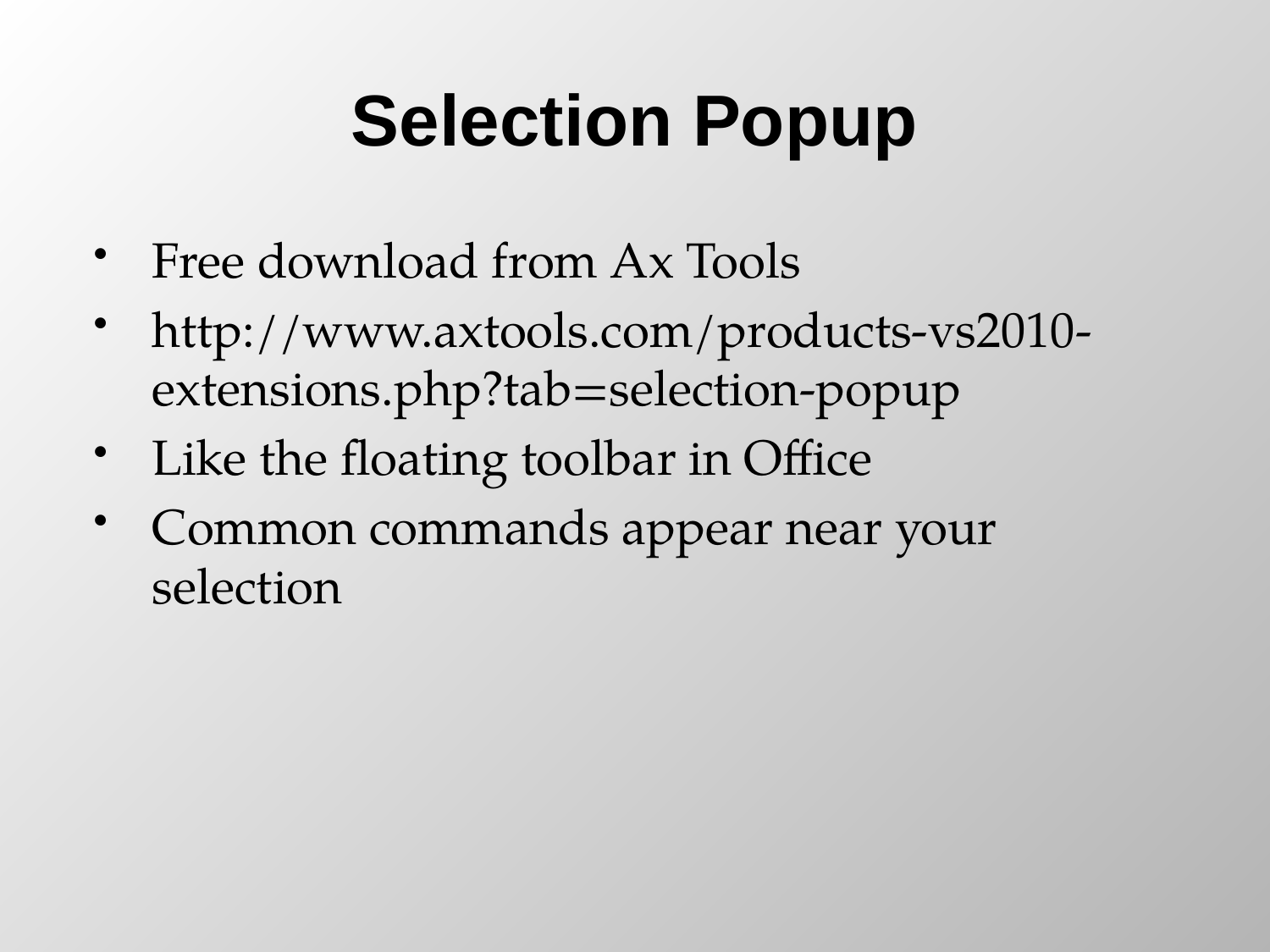

# Selection Popup
Free download from Ax Tools
http://www.axtools.com/products-vs2010-extensions.php?tab=selection-popup
Like the floating toolbar in Office
Common commands appear near your selection